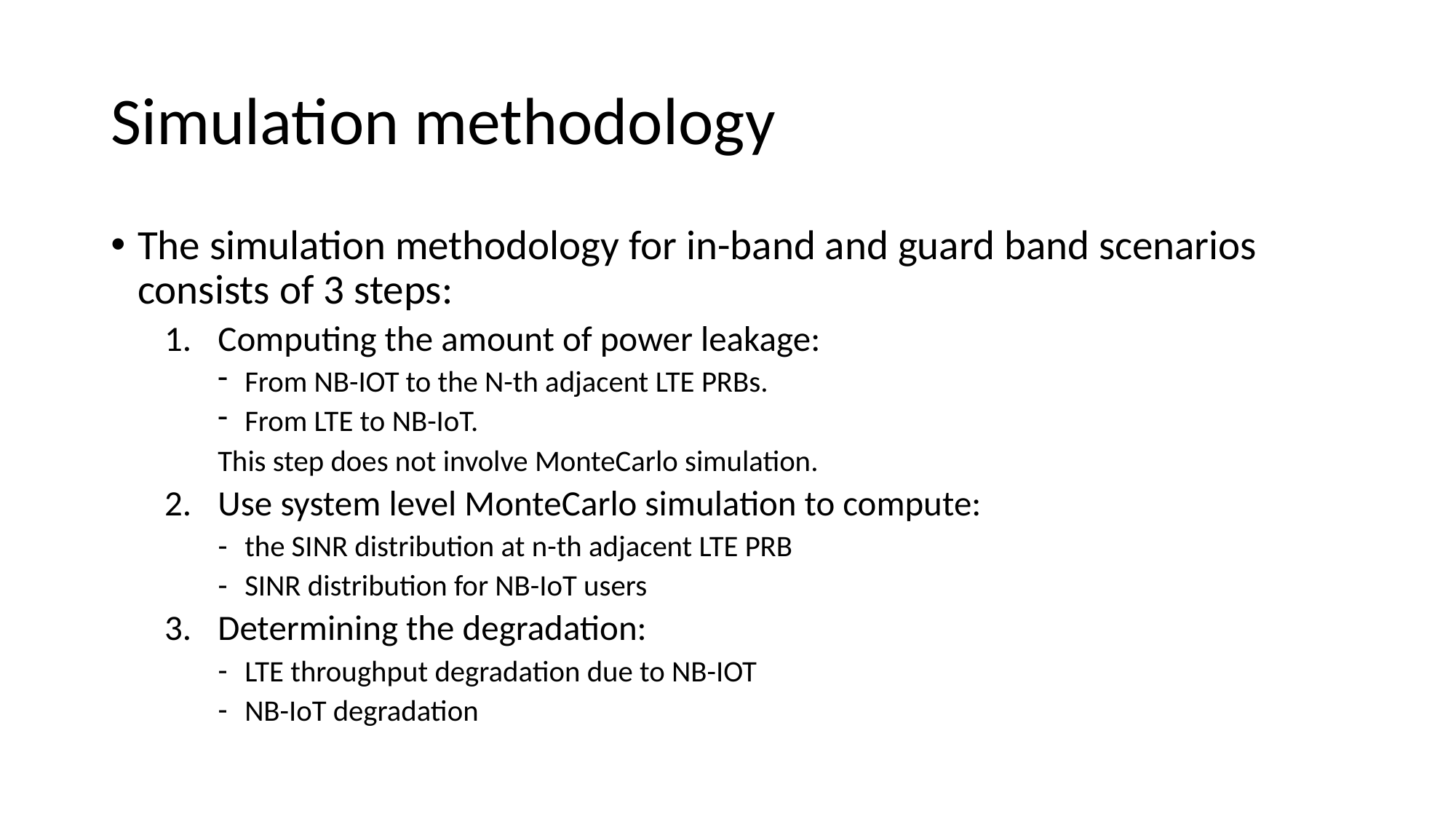

# Simulation methodology
The simulation methodology for in-band and guard band scenarios consists of 3 steps:
Computing the amount of power leakage:
From NB-IOT to the N-th adjacent LTE PRBs.
From LTE to NB-IoT.
This step does not involve MonteCarlo simulation.
Use system level MonteCarlo simulation to compute:
the SINR distribution at n-th adjacent LTE PRB
SINR distribution for NB-IoT users
Determining the degradation:
LTE throughput degradation due to NB-IOT
NB-IoT degradation